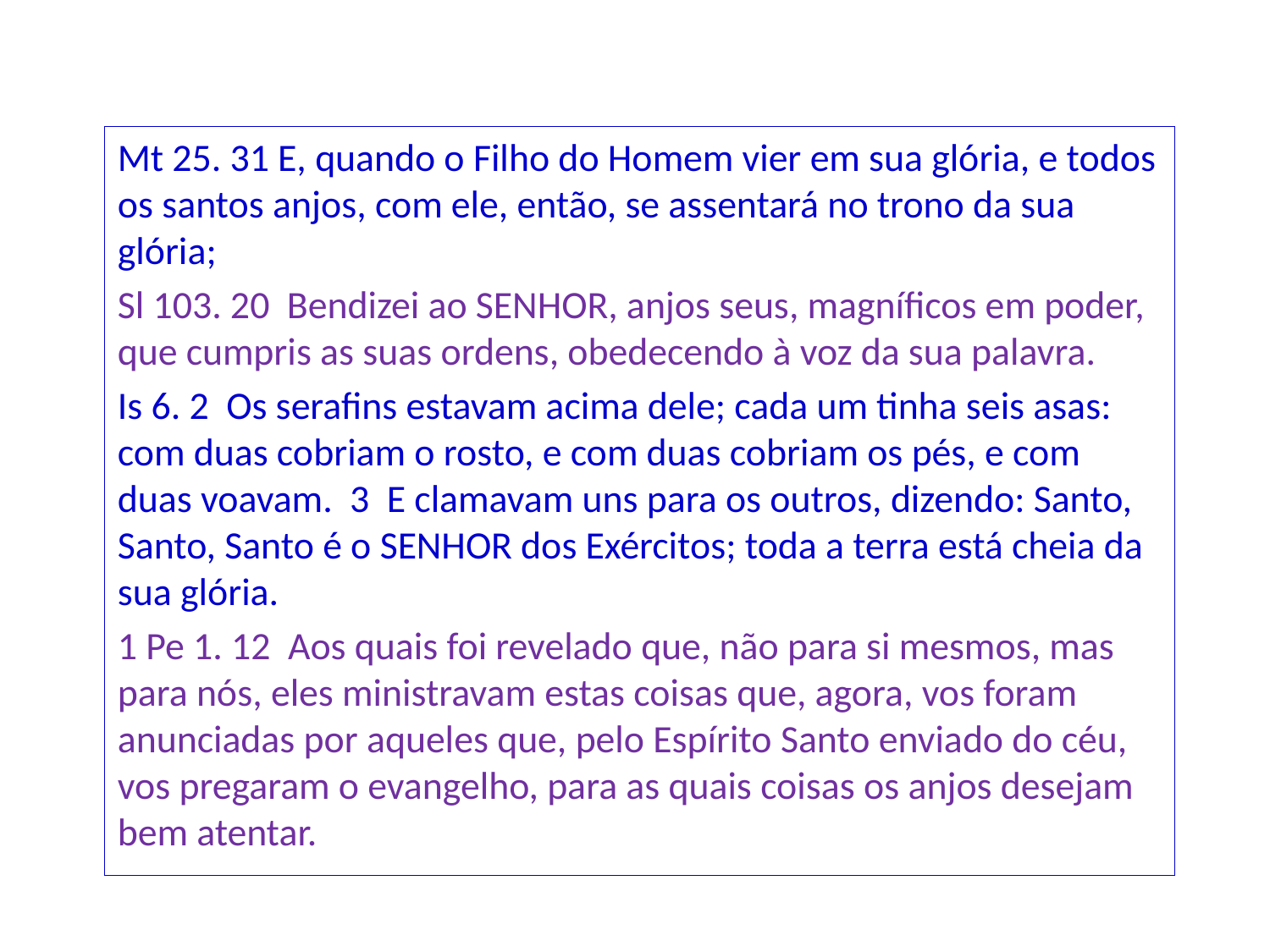

Mt 25. 31 E, quando o Filho do Homem vier em sua glória, e todos os santos anjos, com ele, então, se assentará no trono da sua glória;
Sl 103. 20  Bendizei ao SENHOR, anjos seus, magníficos em poder, que cumpris as suas ordens, obedecendo à voz da sua palavra.
Is 6. 2  Os serafins estavam acima dele; cada um tinha seis asas: com duas cobriam o rosto, e com duas cobriam os pés, e com duas voavam.  3  E clamavam uns para os outros, dizendo: Santo, Santo, Santo é o SENHOR dos Exércitos; toda a terra está cheia da sua glória.
1 Pe 1. 12  Aos quais foi revelado que, não para si mesmos, mas para nós, eles ministravam estas coisas que, agora, vos foram anunciadas por aqueles que, pelo Espírito Santo enviado do céu, vos pregaram o evangelho, para as quais coisas os anjos desejam bem atentar.